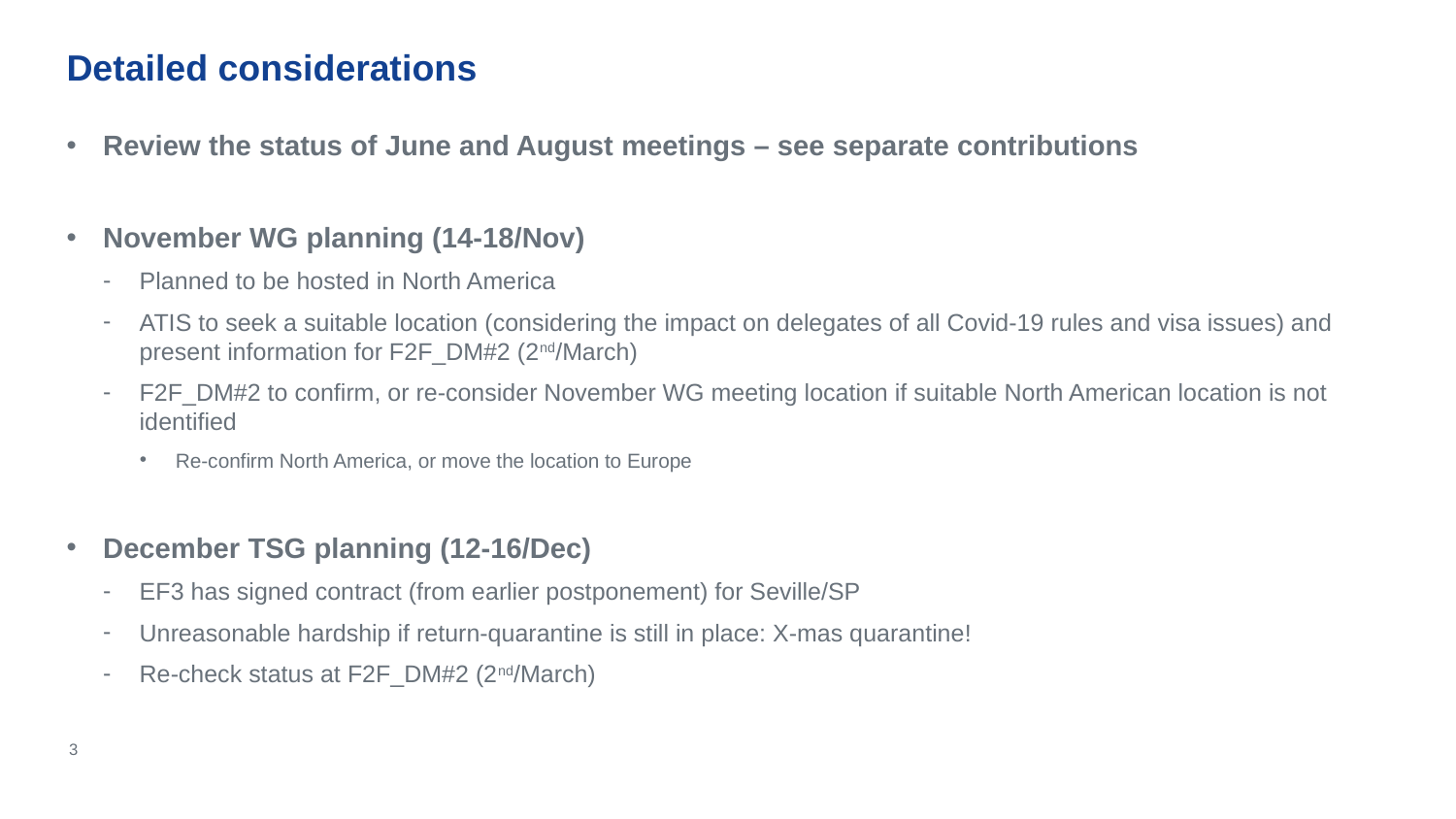

# Detailed considerations
Review the status of June and August meetings – see separate contributions

November WG planning (14-18/Nov)
Planned to be hosted in North America
ATIS to seek a suitable location (considering the impact on delegates of all Covid-19 rules and visa issues) and present information for F2F_DM#2 (2nd/March)
F2F_DM#2 to confirm, or re-consider November WG meeting location if suitable North American location is not identified
Re-confirm North America, or move the location to Europe

December TSG planning (12-16/Dec)
EF3 has signed contract (from earlier postponement) for Seville/SP
Unreasonable hardship if return-quarantine is still in place: X-mas quarantine!
Re-check status at F2F_DM#2 (2nd/March)